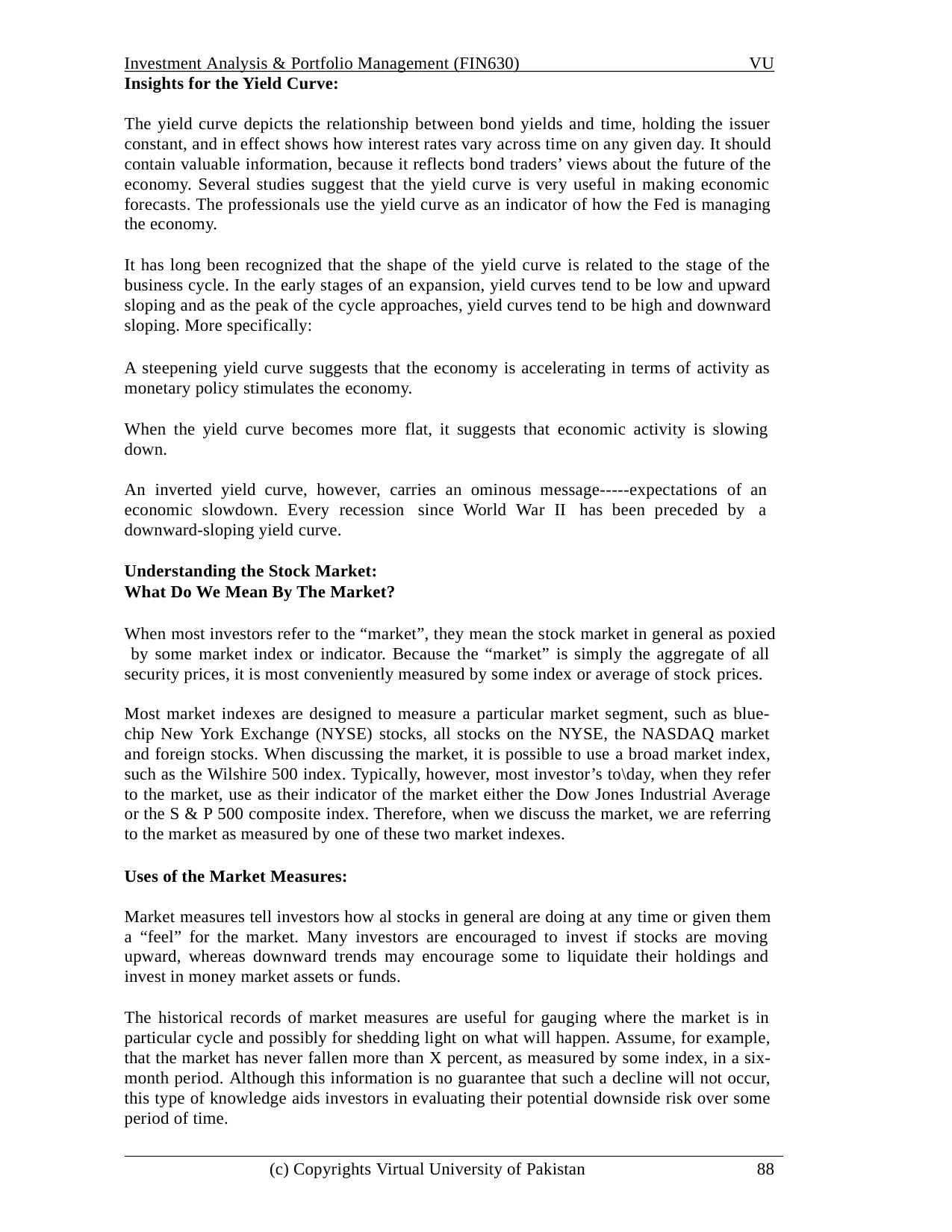

Investment Analysis & Portfolio Management (FIN630)
VU
Insights for the Yield Curve:

The yield curve depicts the relationship between bond yields and time, holding the issuer  constant, and in effect shows how interest rates vary across time on any given day. It should  contain valuable information, because it reflects bond traders’ views about the future of the  economy. Several studies suggest that the yield curve is very useful in making economic  forecasts. The professionals use the yield curve as an indicator of how the Fed is managing  the economy.

It has long been recognized that the shape of the yield curve is related to the stage of the  business cycle. In the early stages of an expansion, yield curves tend to be low and upward  sloping and as the peak of the cycle approaches, yield curves tend to be high and downward  sloping. More specifically:

A steepening yield curve suggests that the economy is accelerating in terms of activity as  monetary policy stimulates the economy.

When the yield curve becomes more flat, it suggests that economic activity is slowing  down.

An inverted yield curve, however, carries an ominous message-----expectations of an  economic slowdown. Every recession since World War II has been preceded by a  downward-sloping yield curve.

Understanding the Stock Market:
What Do We Mean By The Market?

When most investors refer to the “market”, they mean the stock market in general as poxied  by some market index or indicator. Because the “market” is simply the aggregate of all  security prices, it is most conveniently measured by some index or average of stock prices.

Most market indexes are designed to measure a particular market segment, such as blue-  chip New York Exchange (NYSE) stocks, all stocks on the NYSE, the NASDAQ market  and foreign stocks. When discussing the market, it is possible to use a broad market index,  such as the Wilshire 500 index. Typically, however, most investor’s to\day, when they refer  to the market, use as their indicator of the market either the Dow Jones Industrial Average  or the S & P 500 composite index. Therefore, when we discuss the market, we are referring  to the market as measured by one of these two market indexes.

Uses of the Market Measures:

Market measures tell investors how al stocks in general are doing at any time or given them  a “feel” for the market. Many investors are encouraged to invest if stocks are moving  upward, whereas downward trends may encourage some to liquidate their holdings and  invest in money market assets or funds.

The historical records of market measures are useful for gauging where the market is in  particular cycle and possibly for shedding light on what will happen. Assume, for example,  that the market has never fallen more than X percent, as measured by some index, in a six-  month period. Although this information is no guarantee that such a decline will not occur,  this type of knowledge aids investors in evaluating their potential downside risk over some  period of time.

(c) Copyrights Virtual University of Pakistan
88